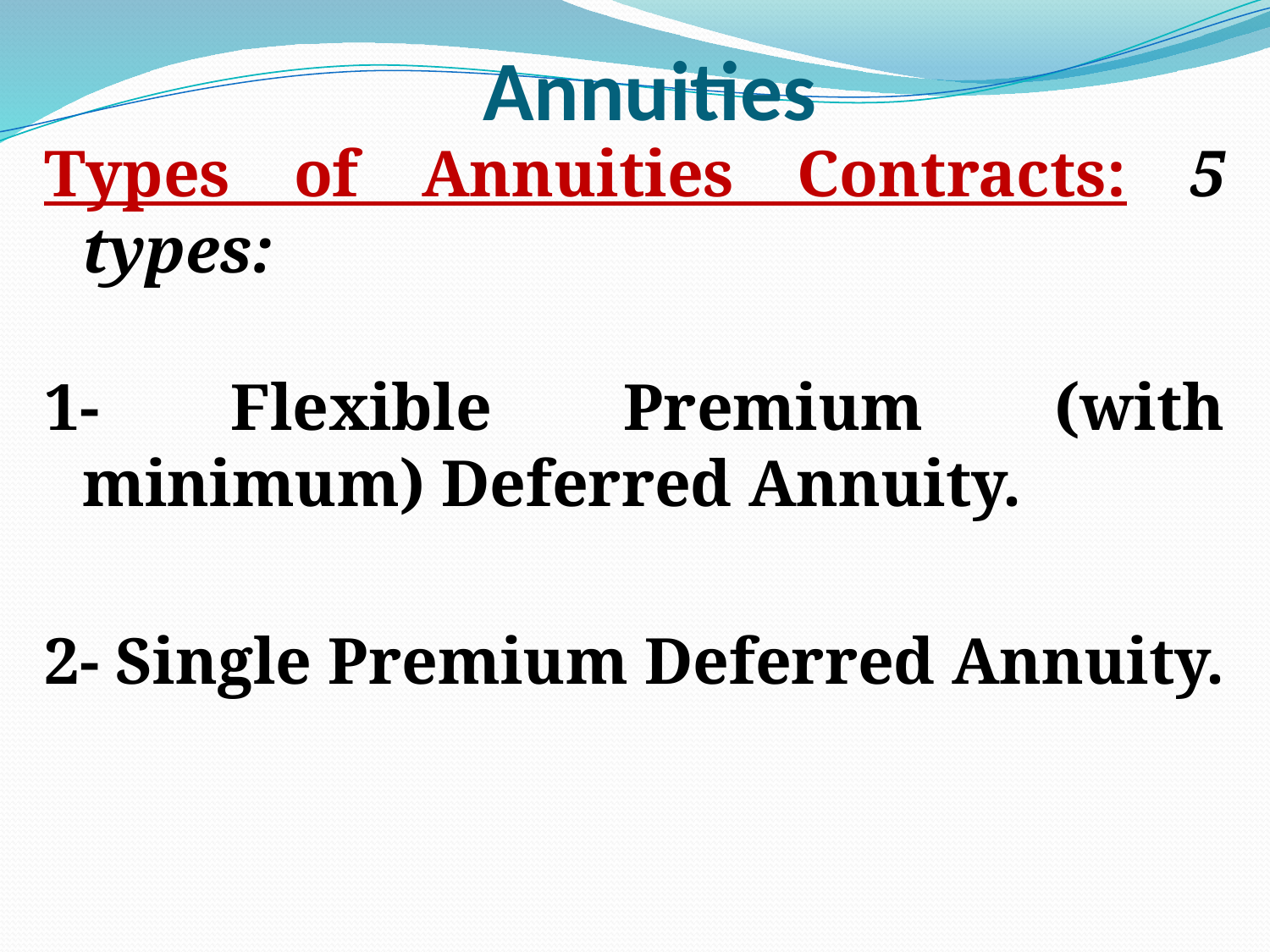

# Annuities
Types of Annuities Contracts: 5 types:

1- Flexible Premium (with minimum) Deferred Annuity.

2- Single Premium Deferred Annuity.